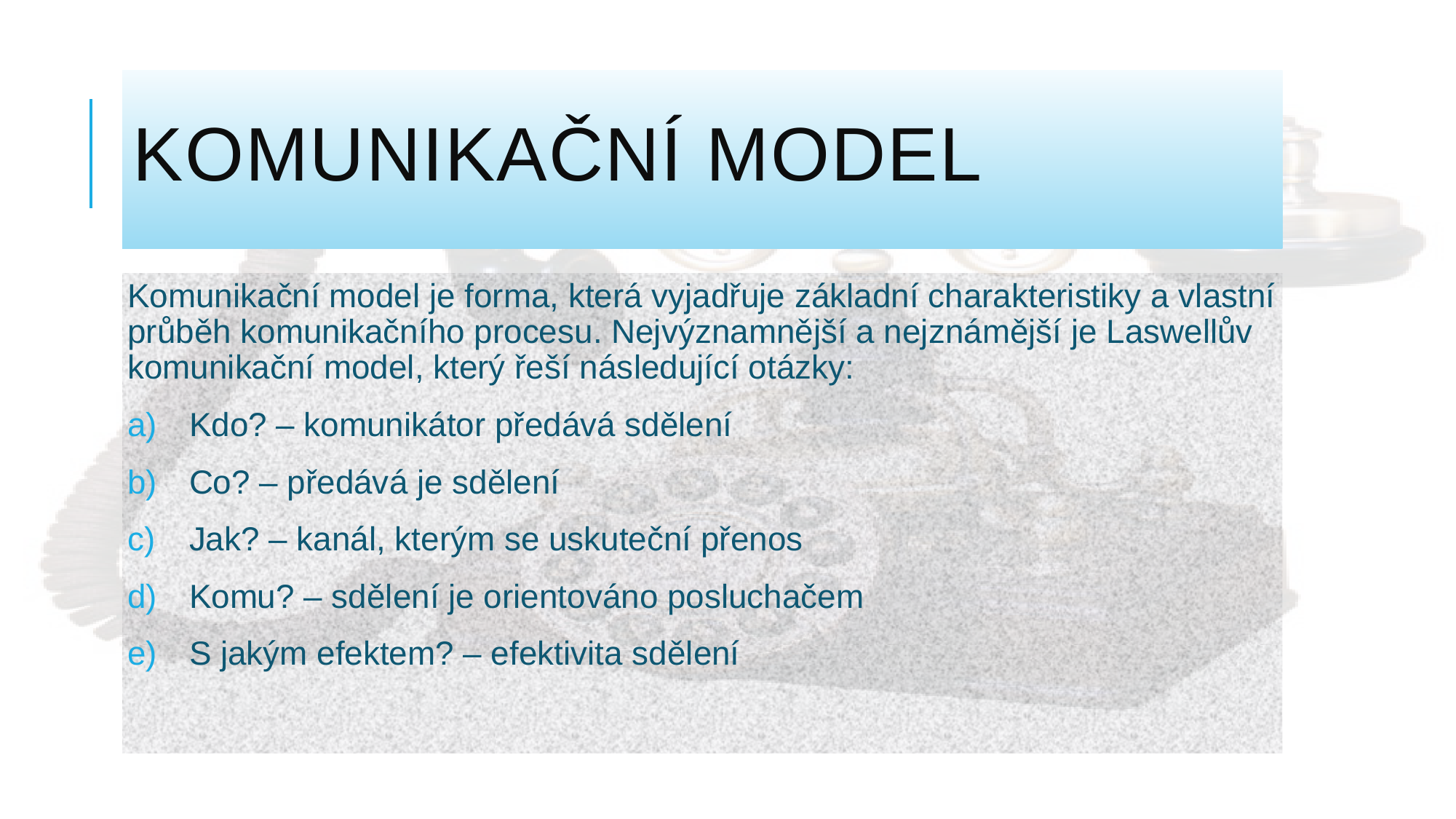

# KOMUNIKAČNÍ MODEL
Komunikační model je forma, která vyjadřuje základní charakteristiky a vlastní průběh komunikačního procesu. Nejvýznamnější a nejznámější je Laswellův komunikační model, který řeší následující otázky:
Kdo? – komunikátor předává sdělení
Co? – předává je sdělení
Jak? – kanál, kterým se uskuteční přenos
Komu? – sdělení je orientováno posluchačem
S jakým efektem? – efektivita sdělení